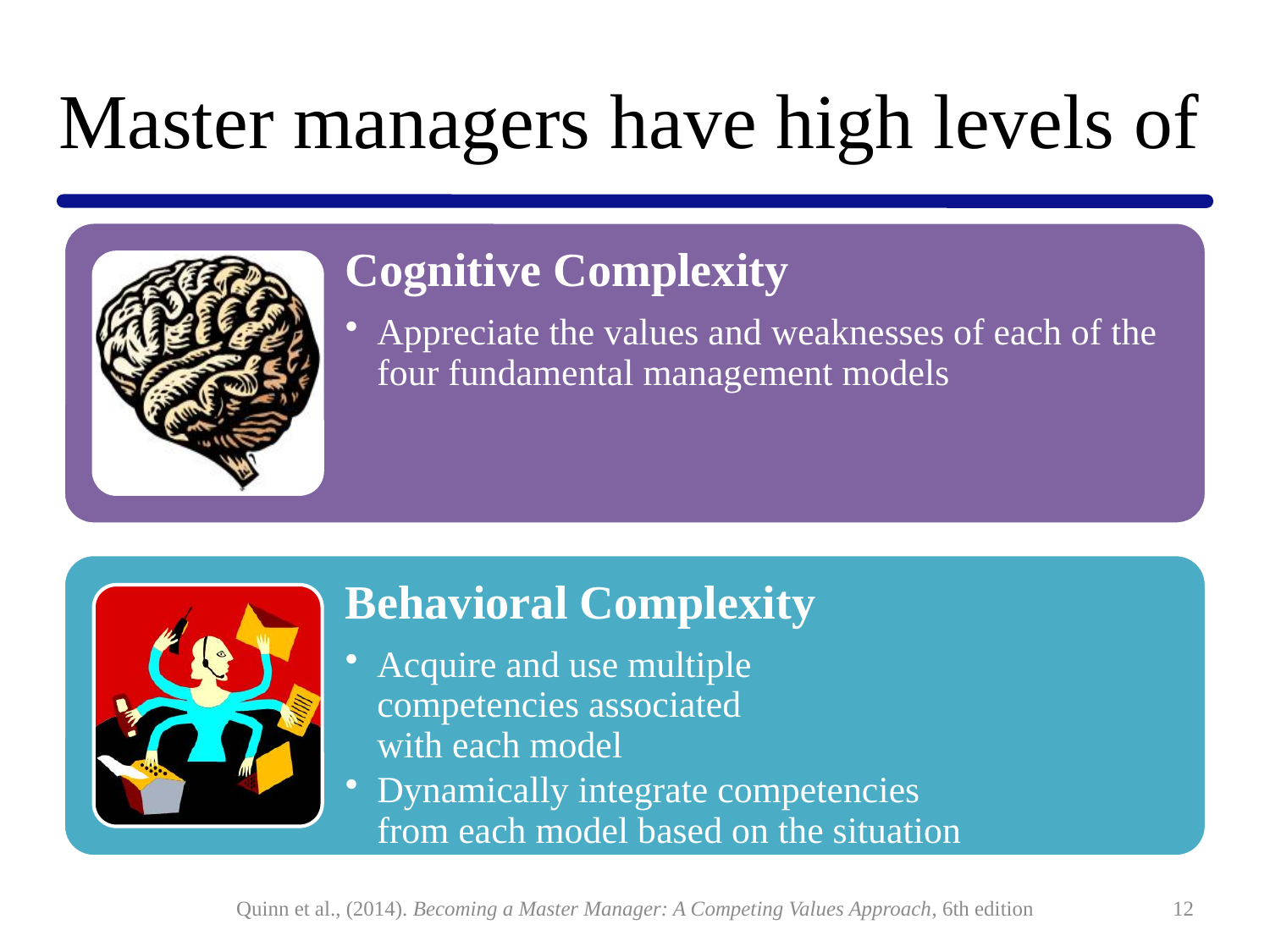

# Master managers have high levels of
Cognitive Complexity
Appreciate the values and weaknesses of each of the four fundamental management models
Behavioral Complexity
Acquire and use multiple
competencies associated
with each model
Dynamically integrate competencies
from each model based on the situation
Quinn et al., (2014). Becoming a Master Manager: A Competing Values Approach, 6th edition
12